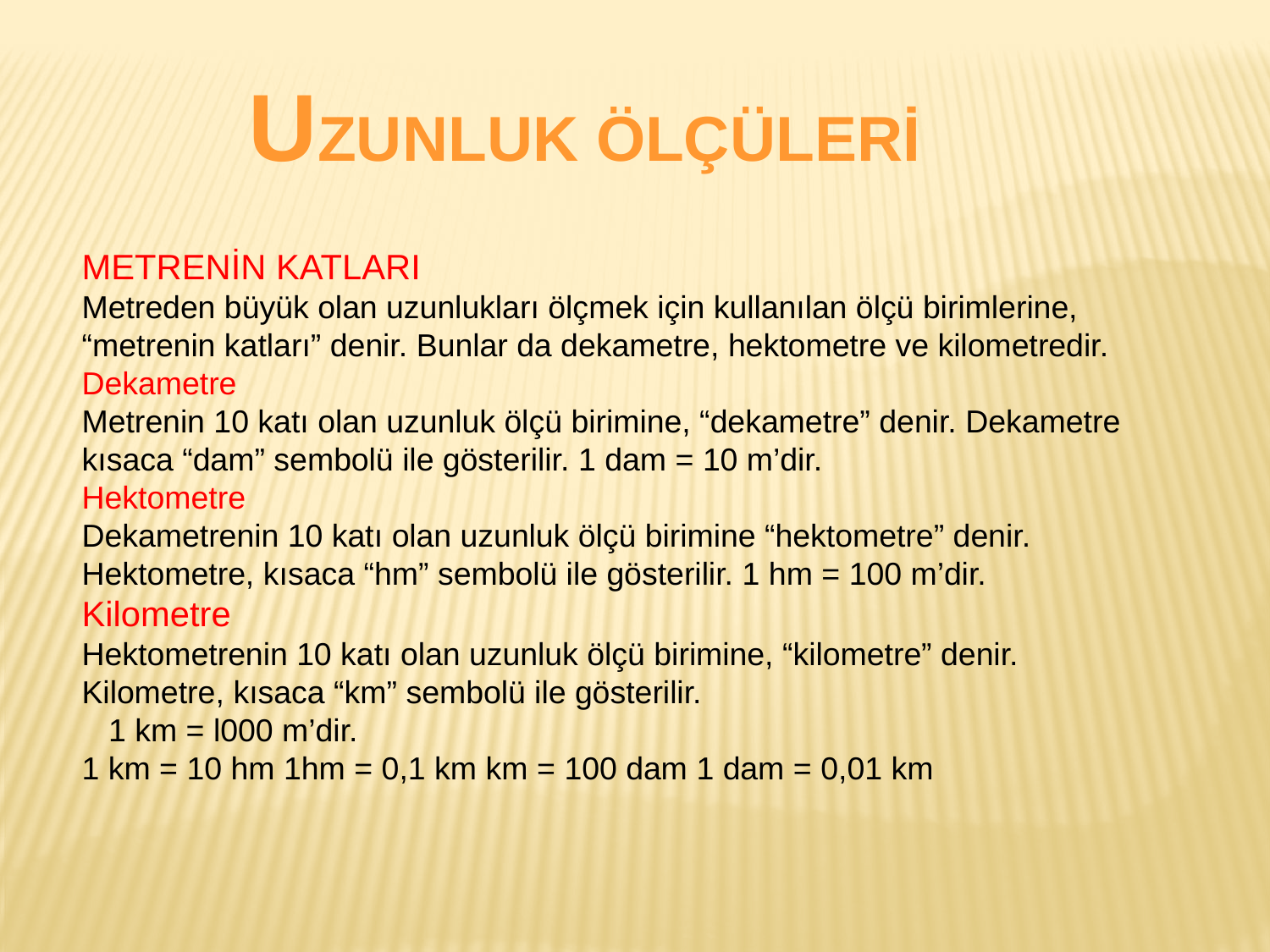

Uzunluk ölçüleri
METRENİN KATLARI
Metreden büyük olan uzunlukları ölçmek için kullanılan ölçü birimlerine, “metrenin katları” denir. Bunlar da dekametre, hektometre ve kilometredir.
Dekametre
Metrenin 10 katı olan uzunluk ölçü birimine, “dekametre” denir. Dekametre kısaca “dam” sembolü ile gösterilir. 1 dam = 10 m’dir.
Hektometre
Dekametrenin 10 katı olan uzunluk ölçü birimine “hektometre” denir. Hektometre, kısaca “hm” sembolü ile gösterilir. 1 hm = 100 m’dir.
Kilometre
Hektometrenin 10 katı olan uzunluk ölçü birimine, “kilometre” denir. Kilometre, kısaca “km” sembolü ile gösterilir.
   1 km = l000 m’dir.
1 km = 10 hm 1hm = 0,1 km km = 100 dam 1 dam = 0,01 km